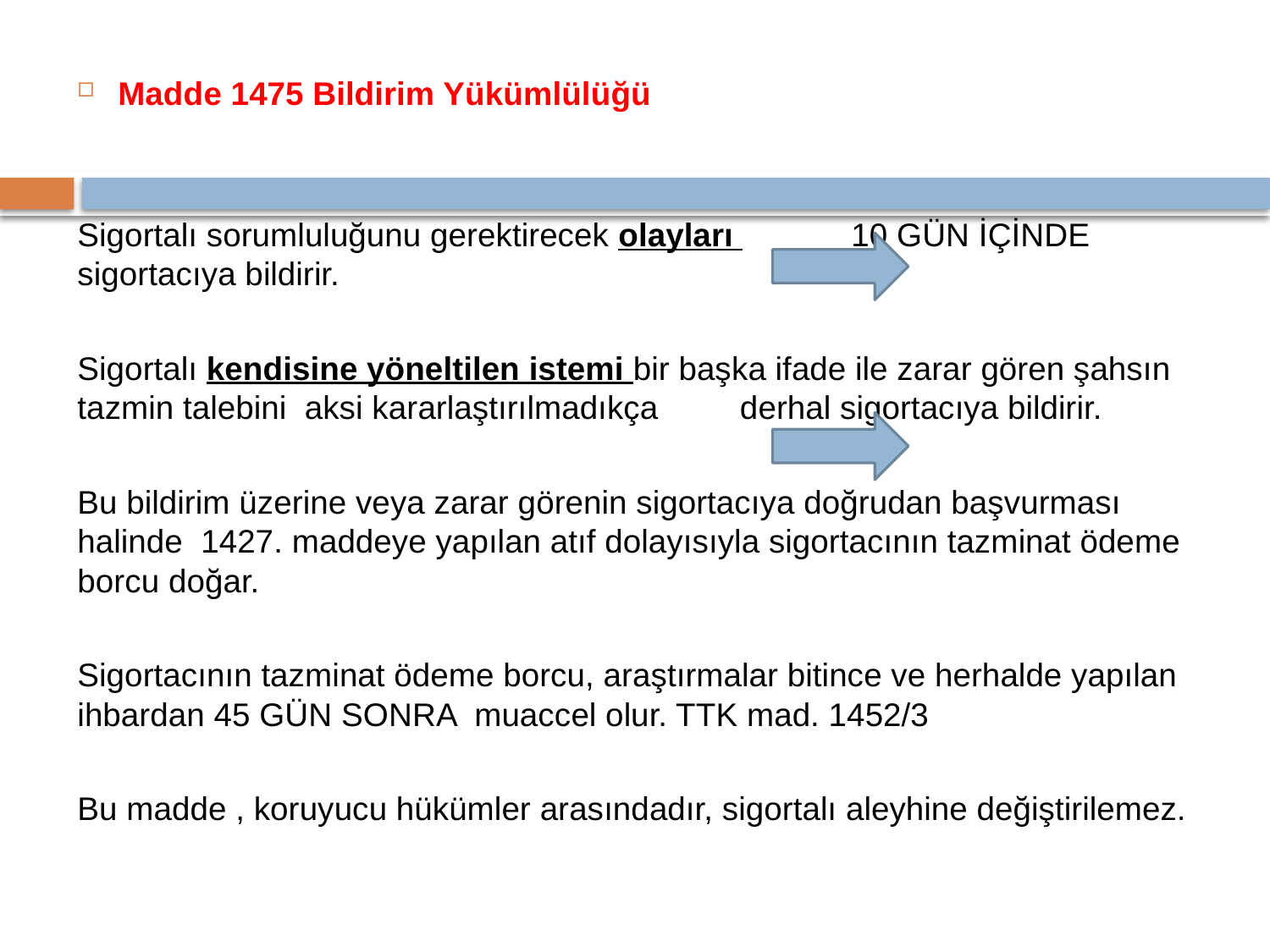

Madde 1475 Bildirim Yükümlülüğü

Sigortalı sorumluluğunu gerektirecek olayları             10 GÜN İÇİNDE  sigortacıya bildirir.

Sigortalı kendisine yöneltilen istemi bir başka ifade ile zarar gören şahsın tazmin talebini  aksi kararlaştırılmadıkça         derhal sigortacıya bildirir.

Bu bildirim üzerine veya zarar görenin sigortacıya doğrudan başvurması halinde  1427. maddeye yapılan atıf dolayısıyla sigortacının tazminat ödeme borcu doğar.

Sigortacının tazminat ödeme borcu, araştırmalar bitince ve herhalde yapılan ihbardan 45 GÜN SONRA  muaccel olur. TTK mad. 1452/3

Bu madde , koruyucu hükümler arasındadır, sigortalı aleyhine değiştirilemez.